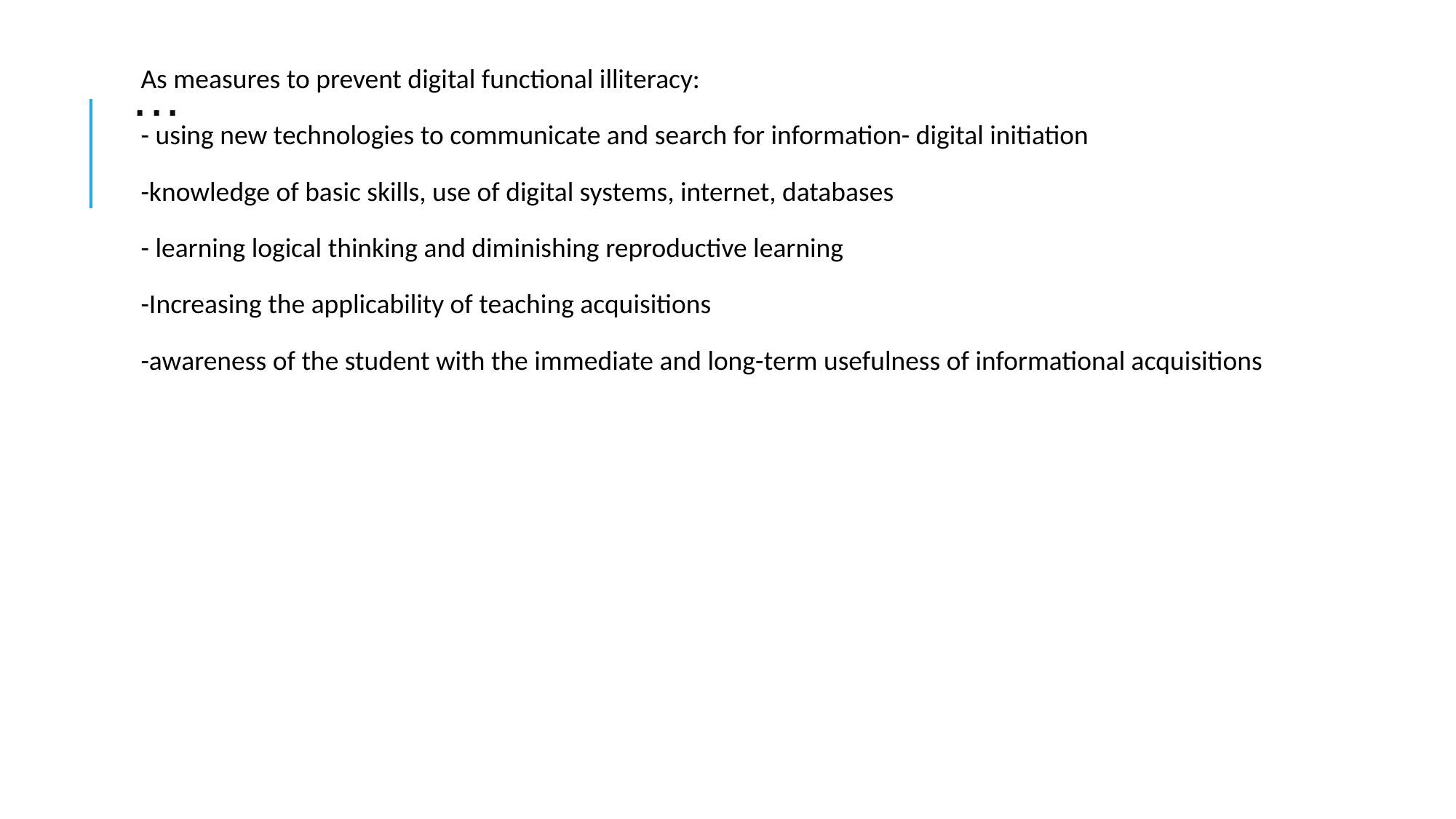

As measures to prevent digital functional illiteracy:
- using new technologies to communicate and search for information- digital initiation
-knowledge of basic skills, use of digital systems, internet, databases
- learning logical thinking and diminishing reproductive learning
-Increasing the applicability of teaching acquisitions
-awareness of the student with the immediate and long-term usefulness of informational acquisitions

# ...